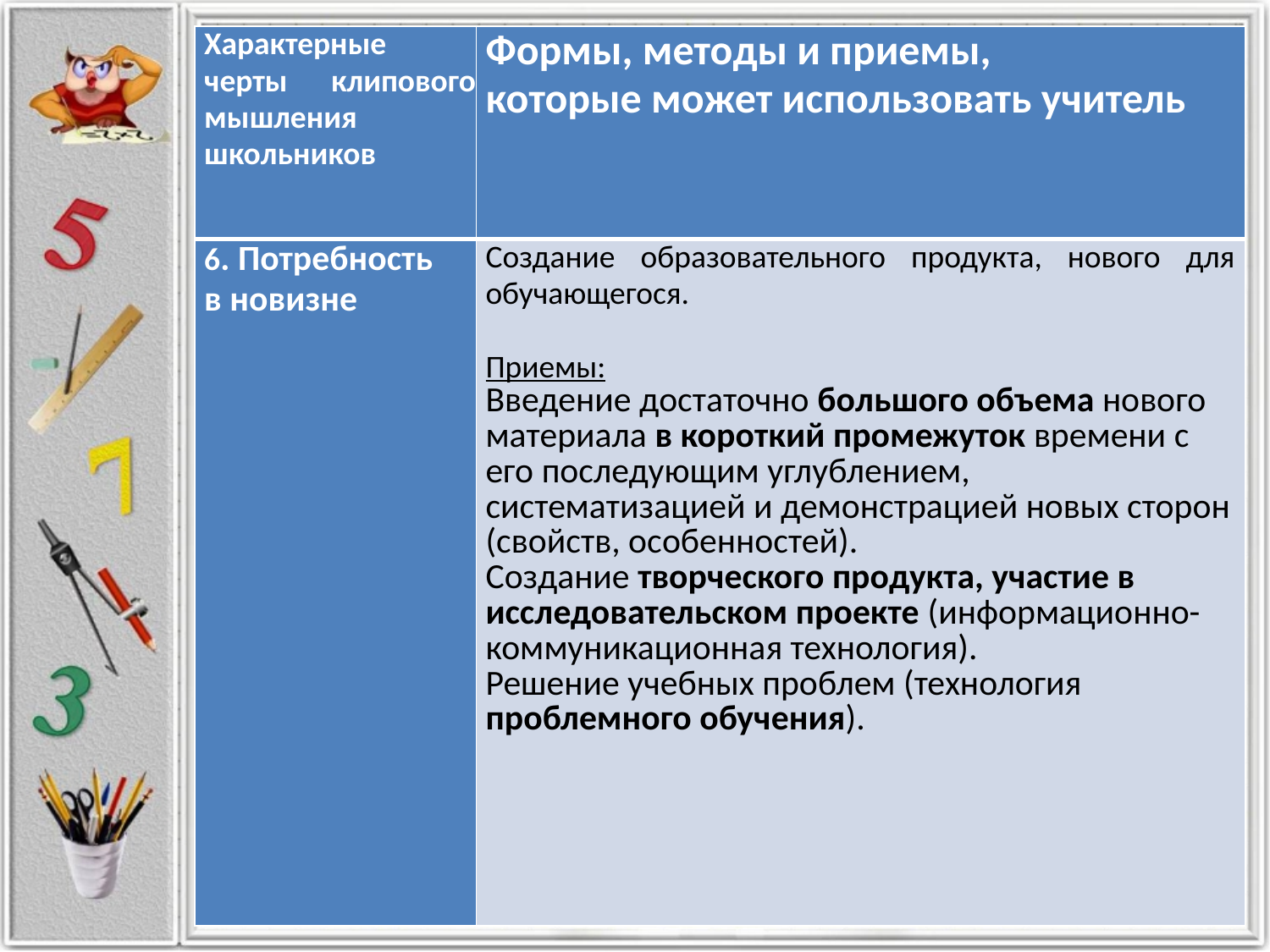

| Характерные черты клипового мышления школьников | Формы, методы и приемы, которые может использовать учитель |
| --- | --- |
| 6. Потребность в новизне | Создание образовательного продукта, нового для обучающегося. Приемы: Введение достаточно большого объема нового материала в короткий промежуток времени с его последующим углублением, систематизацией и демонстрацией новых сторон (свойств, особенностей). Создание творческого продукта, участие в исследовательском проекте (информационно-коммуникационная технология). Решение учебных проблем (технология проблемного обучения). |
#